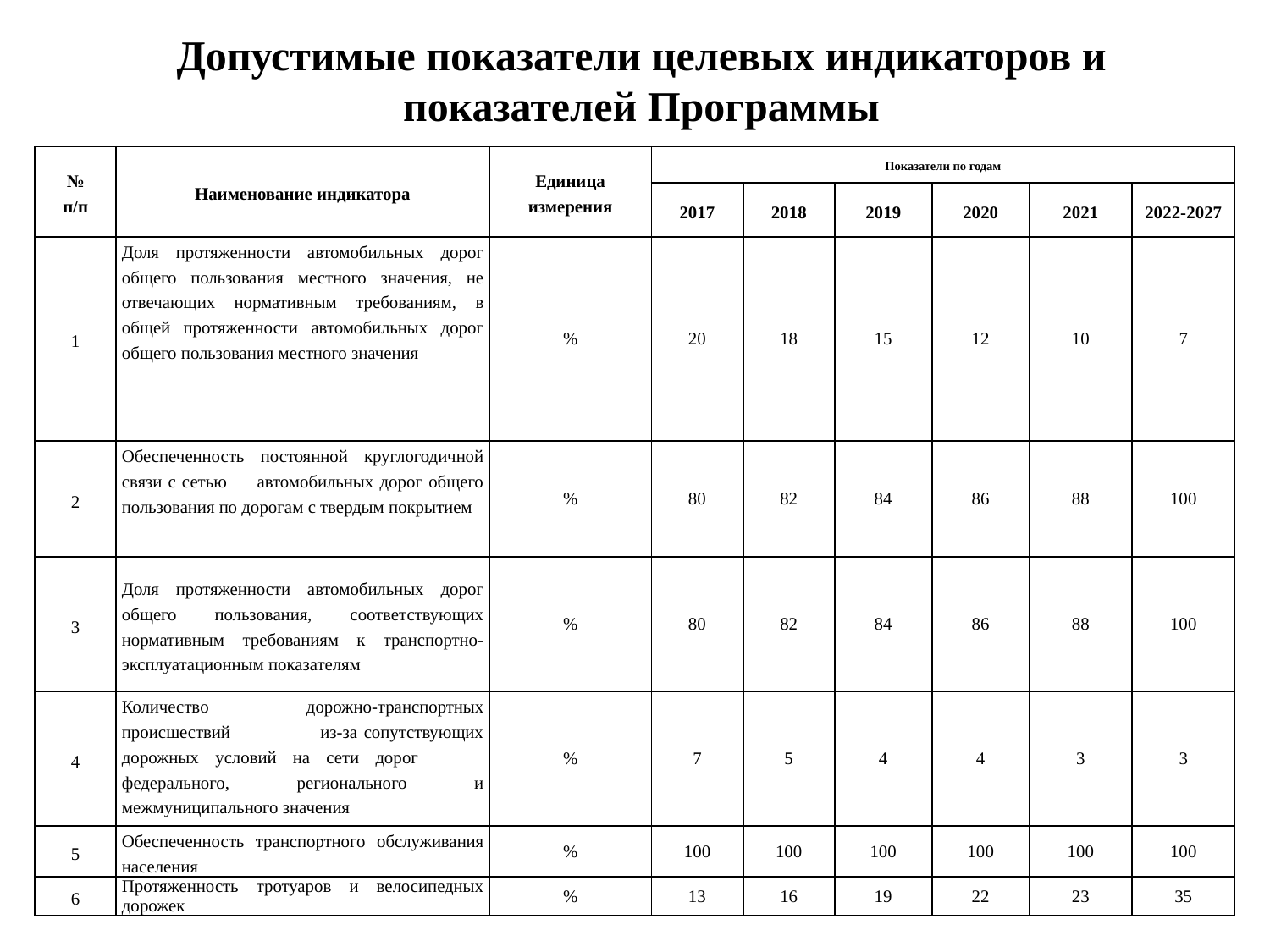

# Допустимые показатели целевых индикаторов и показателей Программы
| № п/п | Наименование индикатора | Единица измерения | Показатели по годам |  |  |  |  |  |
| --- | --- | --- | --- | --- | --- | --- | --- | --- |
|  |  |  | 2017 | 2018 | 2019 | 2020 | 2021 | 2022-2027 |
| 1 | Доля протяженности автомобильных дорог общего пользования местного значения, не отвечающих нормативным требованиям, в общей протяженности автомобильных дорог общего пользо­вания местного значения | % | 20 | 18 | 15 | 12 | 10 | 7 |
| 2 | Обеспеченность постоянной круглогодичной связи с сетью автомобильных дорог общего пользования по дорогам с твердым покрытием | % | 80 | 82 | 84 | 86 | 88 | 100 |
| 3 | Доля протяженности автомобильных дорог общего пользования, соответствующих нормативным требованиям к транспортно-эксплуатационным показателям | % | 80 | 82 | 84 | 86 | 88 | 100 |
| 4 | Количество дорожно-транспортных происшествий из-за сопутствующих дорожных условий на сети дорог федерального, регионального и межмуниципального значения | % | 7 | 5 | 4 | 4 | 3 | 3 |
| 5 | Обеспеченность транспортного обслуживания населения | % | 100 | 100 | 100 | 100 | 100 | 100 |
| 6 | Протяженность тротуаров и велосипедных дорожек | % | 13 | 16 | 19 | 22 | 23 | 35 |